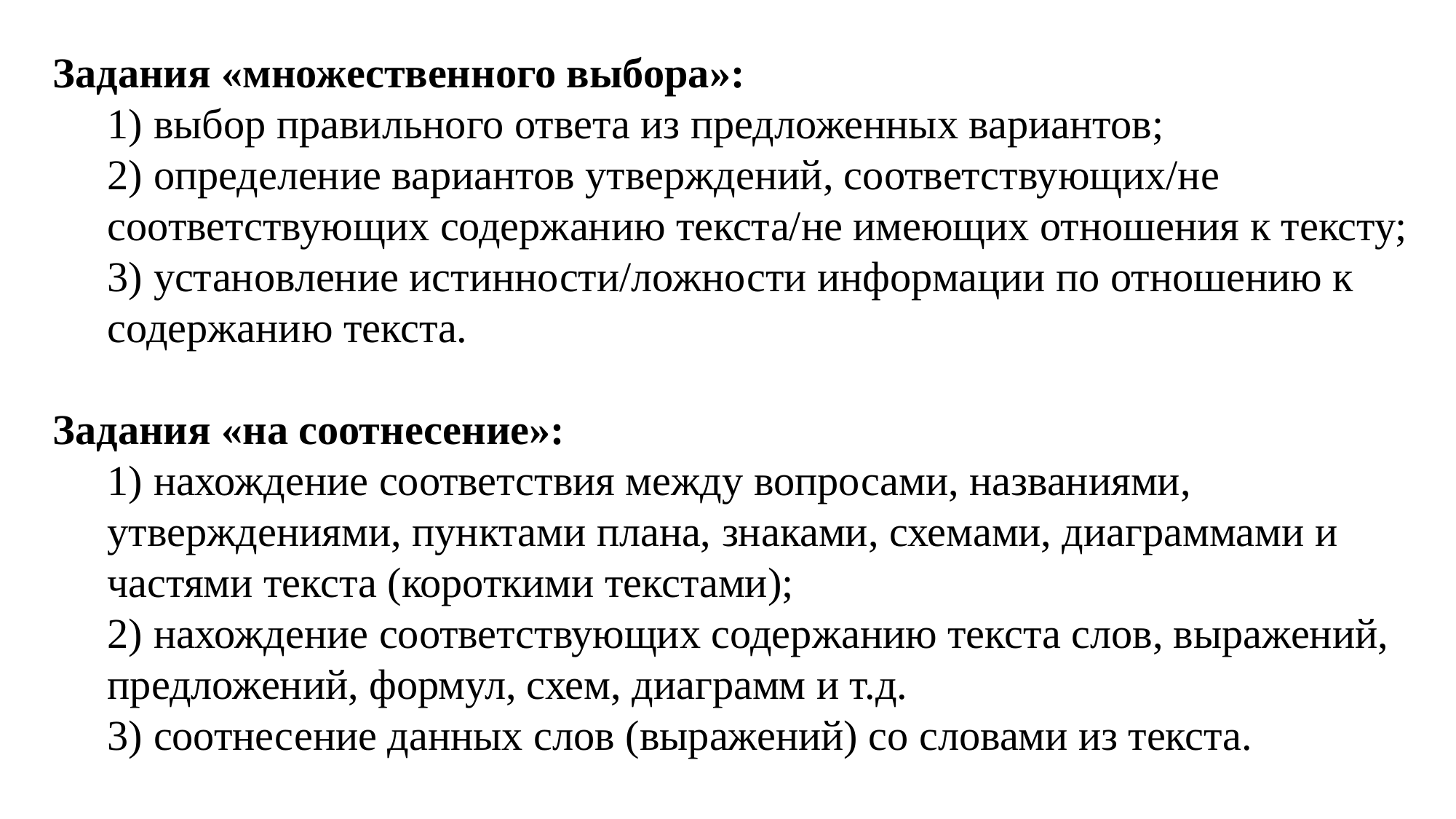

Задания «множественного выбора»:
1) выбор правильного ответа из предложенных вариантов;
2) определение вариантов утверждений, соответствующих/не соответствующих содержанию текста/не имеющих отношения к тексту;
3) установление истинности/ложности информации по отношению к содержанию текста.

Задания «на соотнесение»:
1) нахождение соответствия между вопросами, названиями, утверждениями, пунктами плана, знаками, схемами, диаграммами и частями текста (короткими текстами);
2) нахождение соответствующих содержанию текста слов, выражений, предложений, формул, схем, диаграмм и т.д.
3) соотнесение данных слов (выражений) со словами из текста.